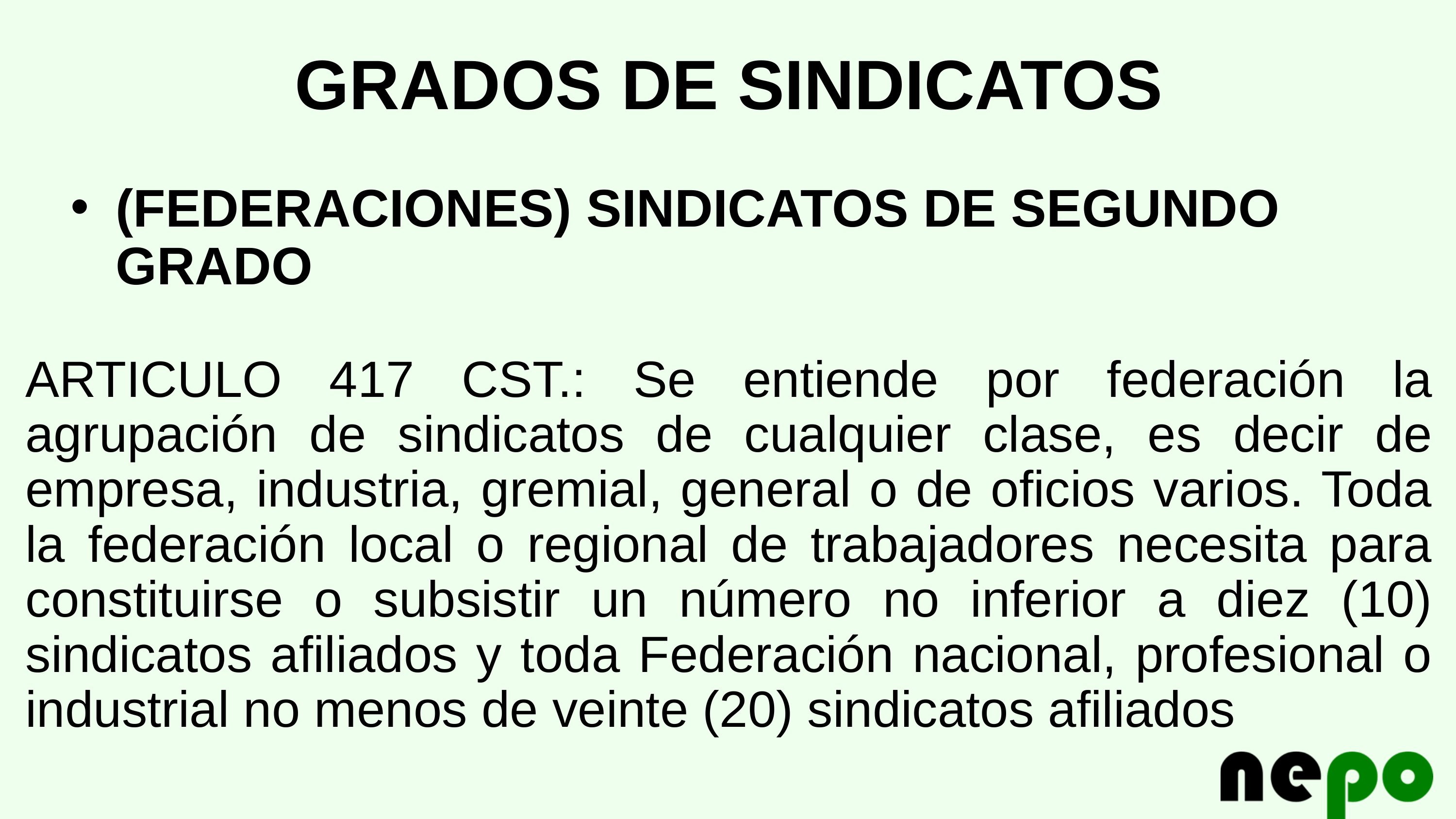

GRADOS DE SINDICATOS

(FEDERACIONES) SINDICATOS DE SEGUNDO GRADO

ARTICULO 417 CST.: Se entiende por federación la agrupación de sindicatos de cualquier clase, es decir de empresa, industria, gremial, general o de oficios varios. Toda la federación local o regional de trabajadores necesita para constituirse o subsistir un número no inferior a diez (10) sindicatos afiliados y toda Federación nacional, profesional o industrial no menos de veinte (20) sindicatos afiliados